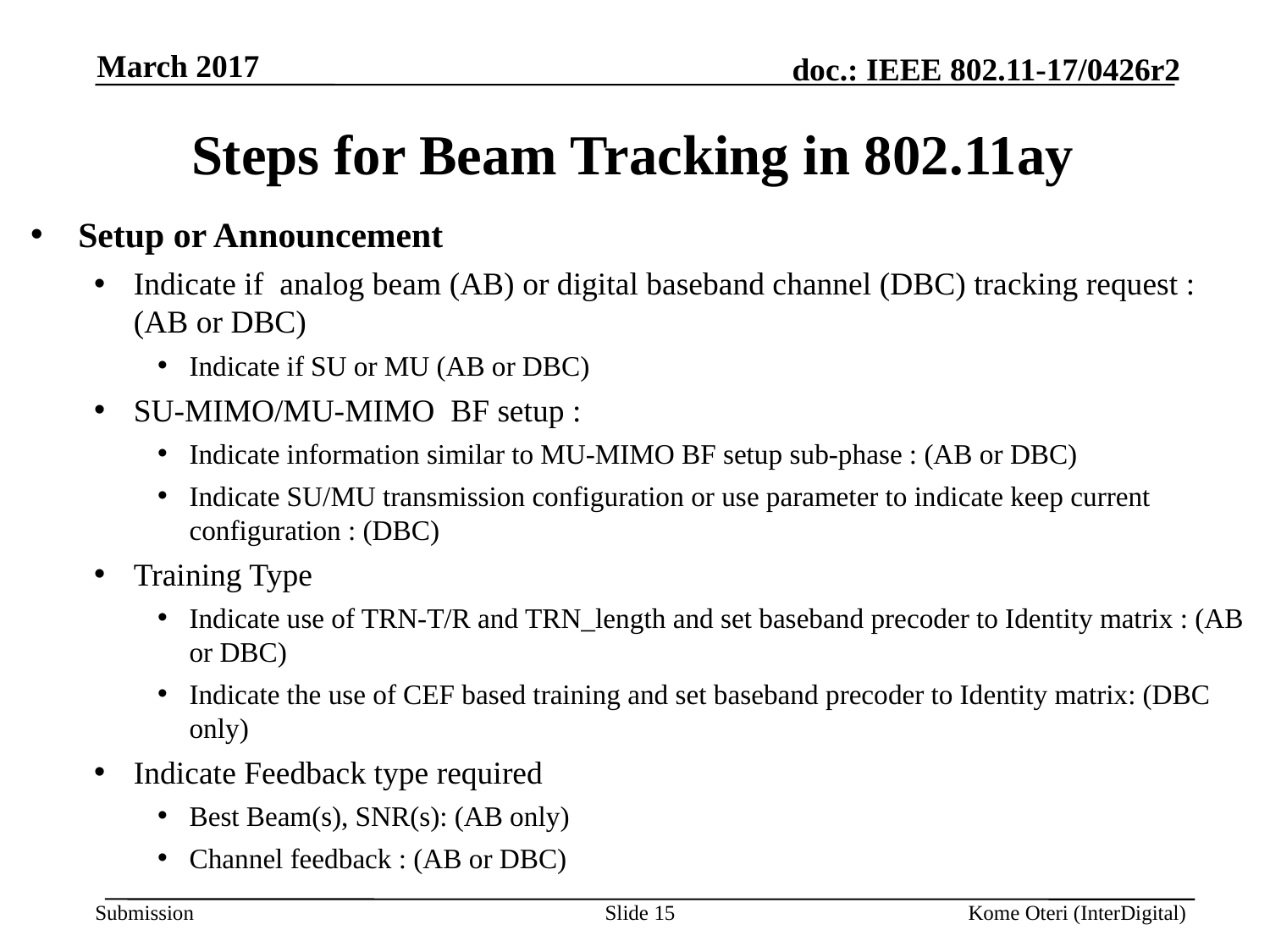

March 2017
# Steps for Beam Tracking in 802.11ay
Setup or Announcement
Indicate if  analog beam (AB) or digital baseband channel (DBC) tracking request : (AB or DBC)
Indicate if SU or MU (AB or DBC)
SU-MIMO/MU-MIMO  BF setup :
Indicate information similar to MU-MIMO BF setup sub-phase : (AB or DBC)
Indicate SU/MU transmission configuration or use parameter to indicate keep current configuration : (DBC)
Training Type
Indicate use of TRN-T/R and TRN_length and set baseband precoder to Identity matrix : (AB or DBC)
Indicate the use of CEF based training and set baseband precoder to Identity matrix: (DBC only)
Indicate Feedback type required
Best Beam(s), SNR(s): (AB only)
Channel feedback : (AB or DBC)
Slide 15
Kome Oteri (InterDigital)